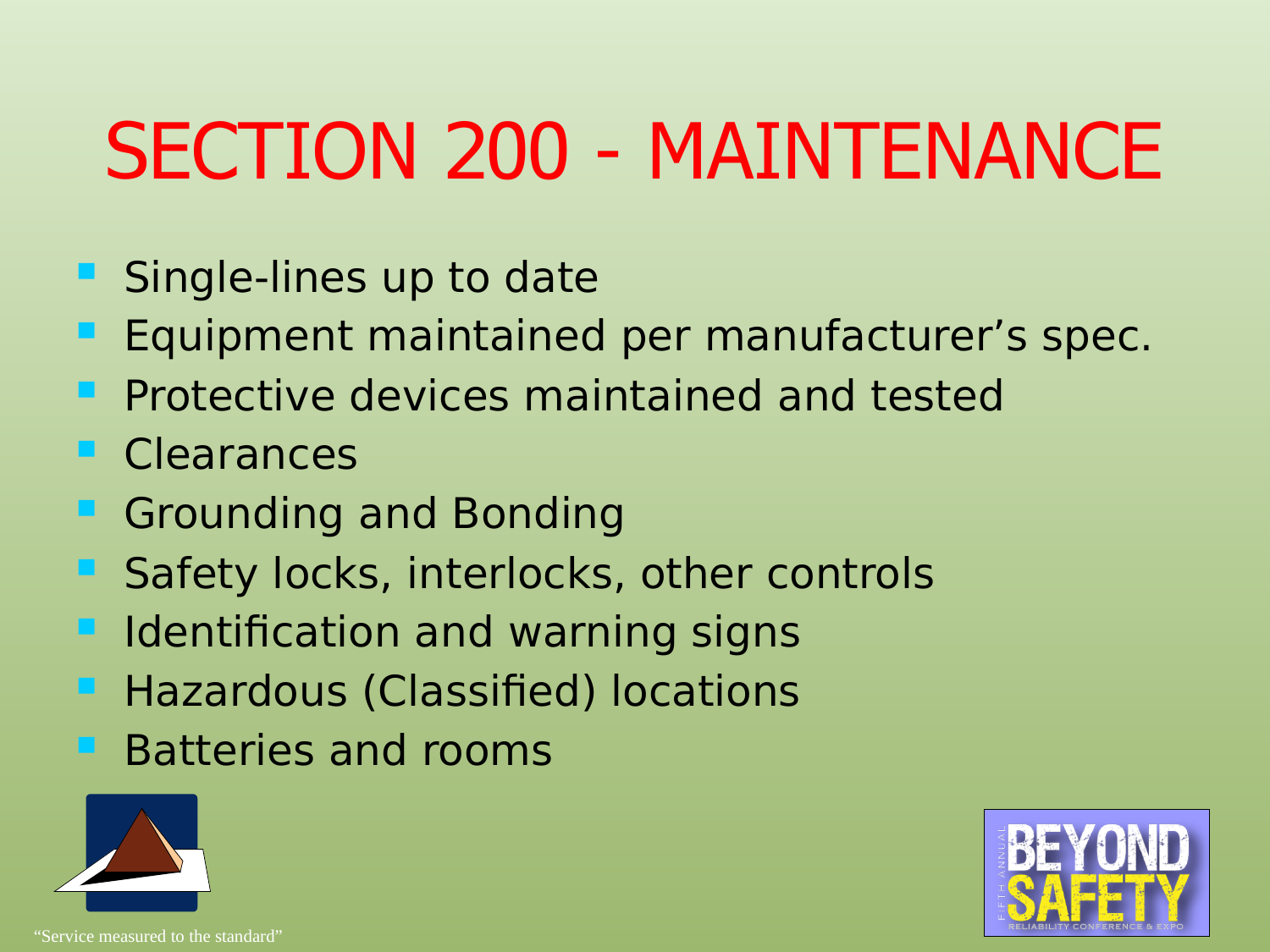

# SECTION 200 - MAINTENANCE
Single-lines up to date
Equipment maintained per manufacturer’s spec.
Protective devices maintained and tested
Clearances
Grounding and Bonding
Safety locks, interlocks, other controls
Identification and warning signs
Hazardous (Classified) locations
Batteries and rooms